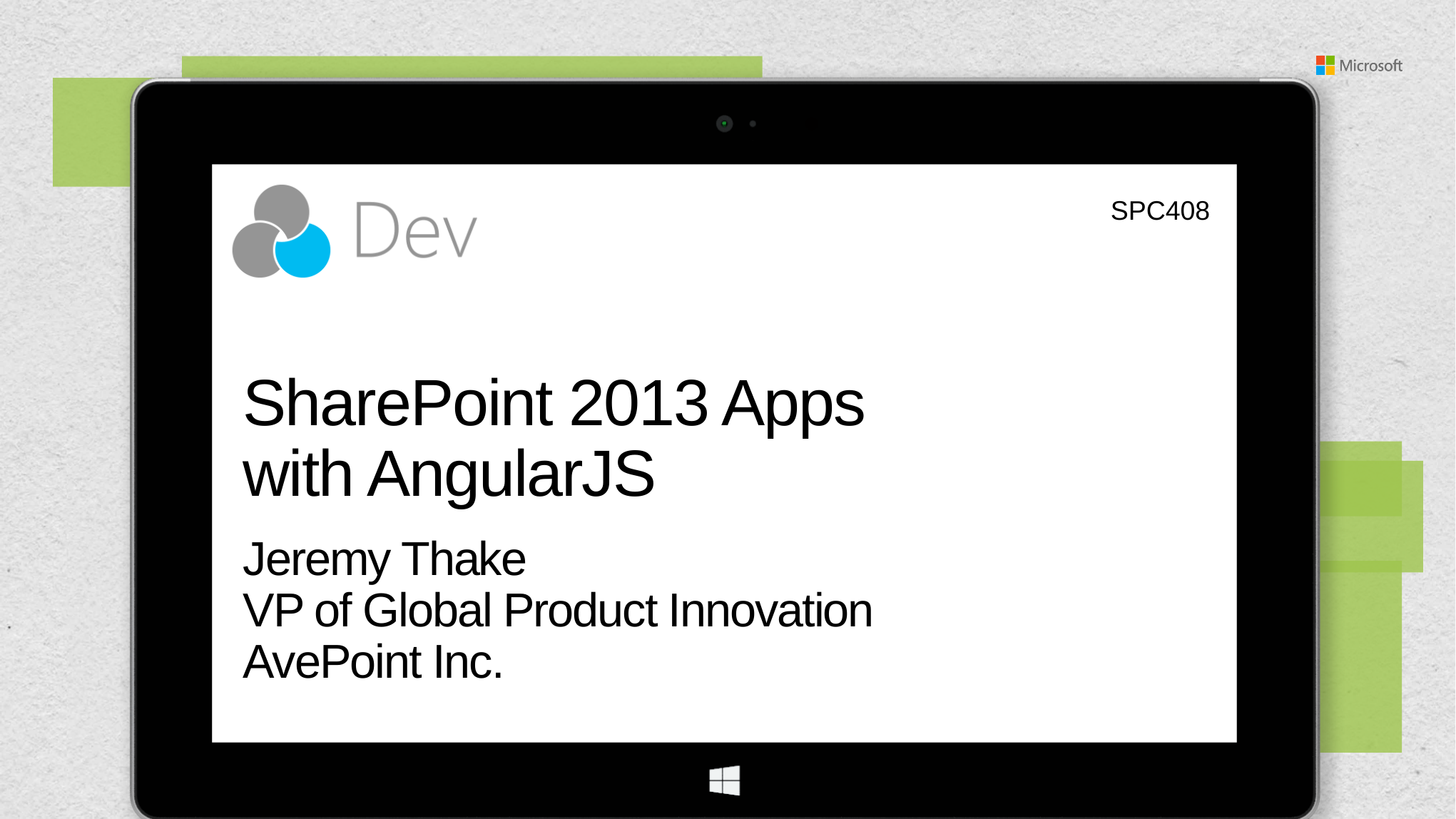

SPC408
# SharePoint 2013 Apps with AngularJS
Jeremy Thake
VP of Global Product Innovation
AvePoint Inc.